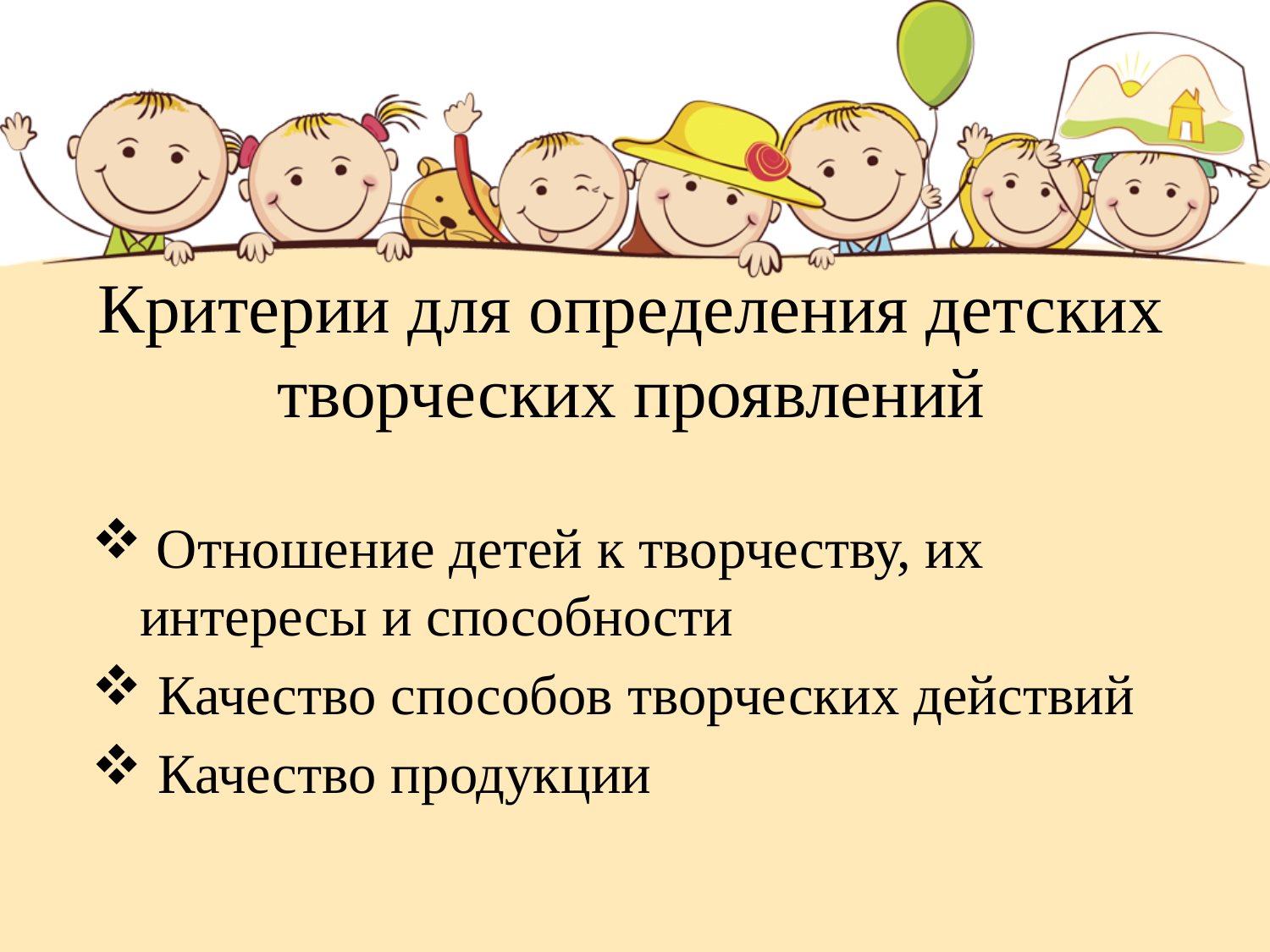

# Критерии для определения детских творческих проявлений

 Отношение детей к творчеству, их интересы и способности
 Качество способов творческих действий
 Качество продукции